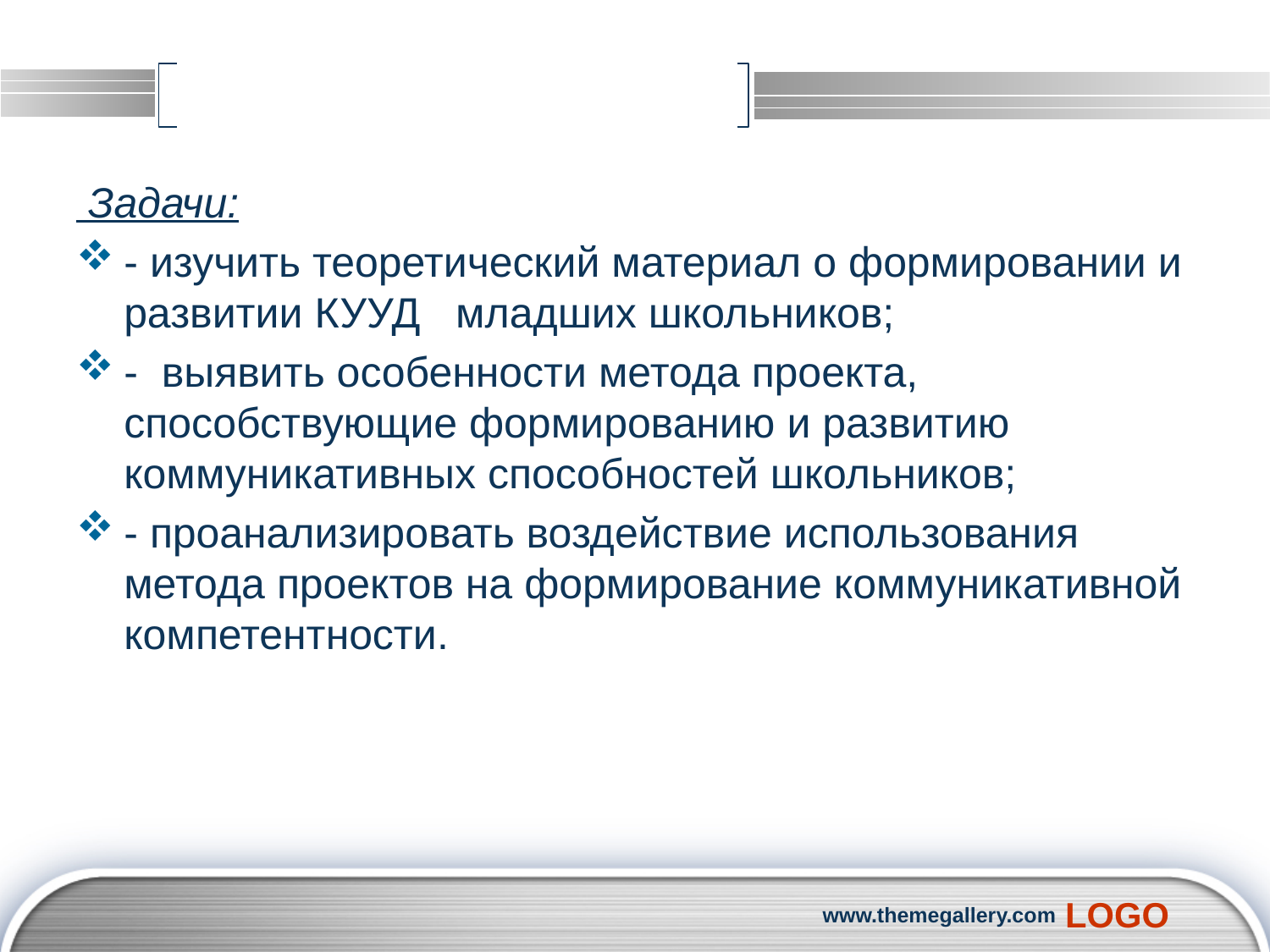

#
 Задачи:
- изучить теоретический материал о формировании и развитии КУУД   младших школьников;
-  выявить особенности метода проекта, способствующие формированию и развитию коммуникативных способностей школьников;
- проанализировать воздействие использования метода проектов на формирование коммуникативной компетентности.

www.themegallery.com